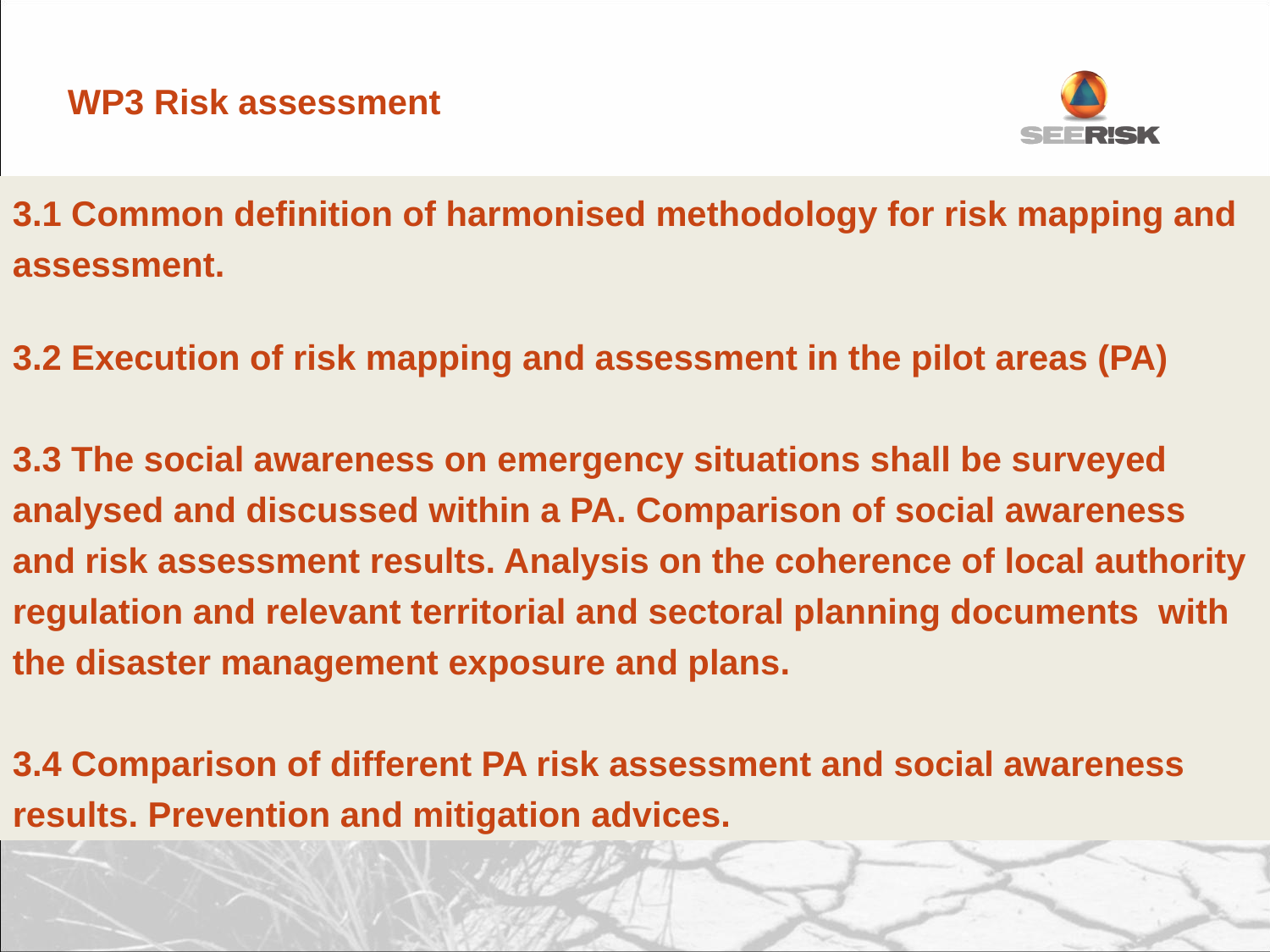

# WP3 Risk assessment
3.1 Common definition of harmonised methodology for risk mapping and
assessment.
3.2 Execution of risk mapping and assessment in the pilot areas (PA)
3.3 The social awareness on emergency situations shall be surveyed analysed and discussed within a PA. Comparison of social awareness and risk assessment results. Analysis on the coherence of local authority regulation and relevant territorial and sectoral planning documents  with the disaster management exposure and plans.
                                     
3.4 Comparison of different PA risk assessment and social awareness
results. Prevention and mitigation advices.